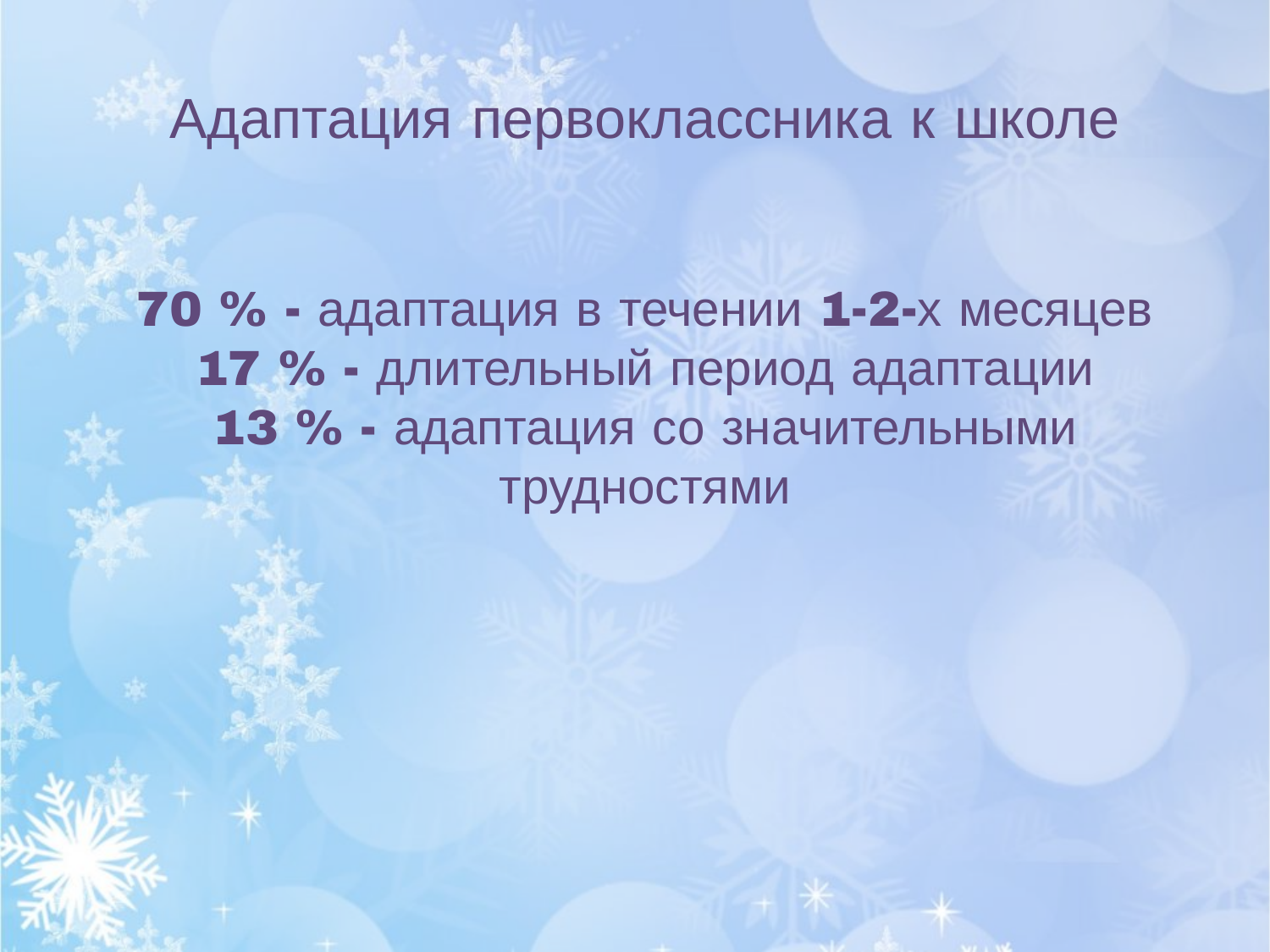

Адаптация первоклассника к школе

70 % - адаптация в течении 1-2-х месяцев
17 % - длительный период адаптации
13 % - адаптация со значительными трудностями